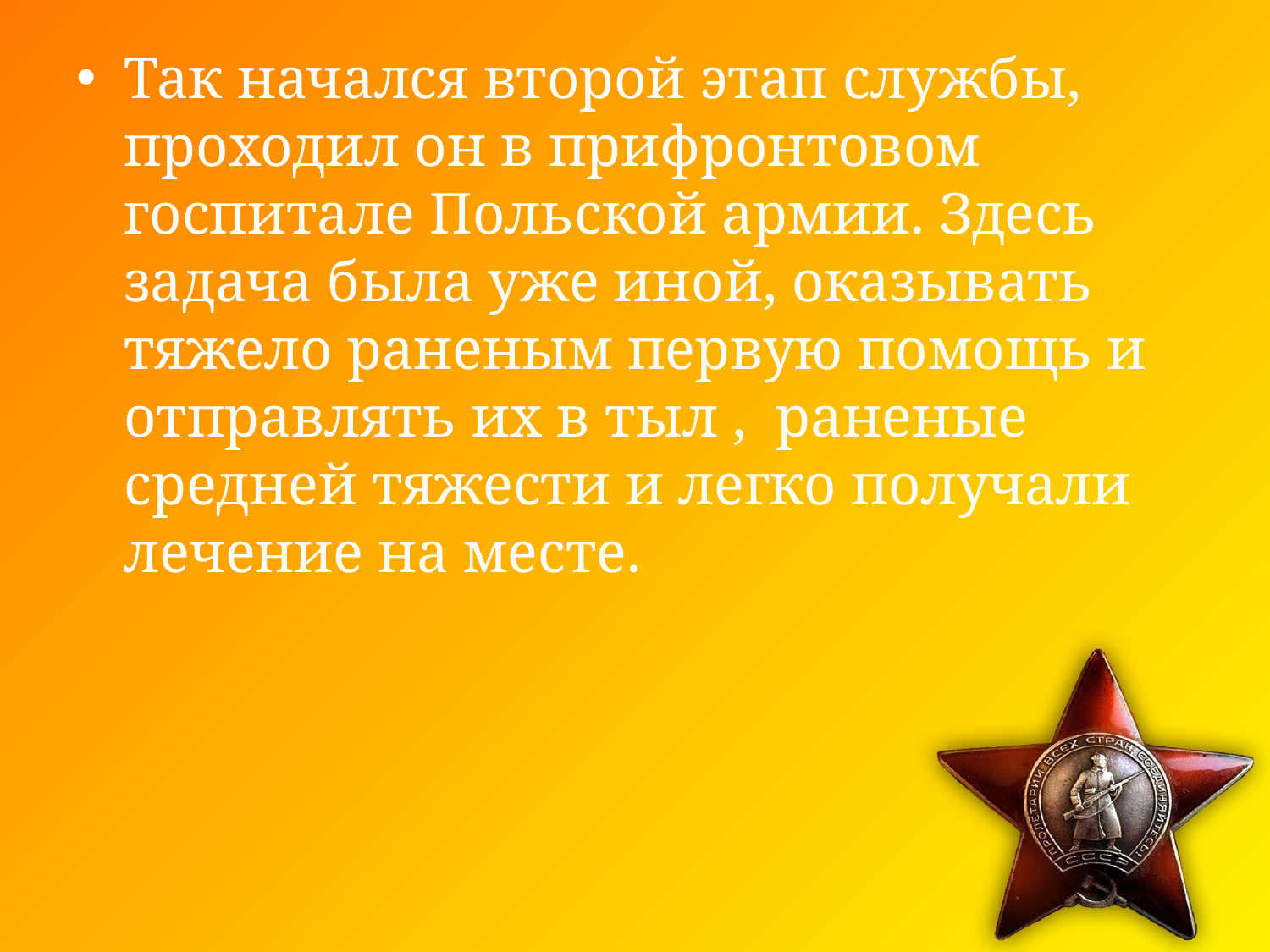

Так начался второй этап службы, проходил он в прифронтовом госпитале Польской армии. Здесь задача была уже иной, оказывать тяжело раненым первую помощь и отправлять их в тыл ,  раненые средней тяжести и легко получали лечение на месте.